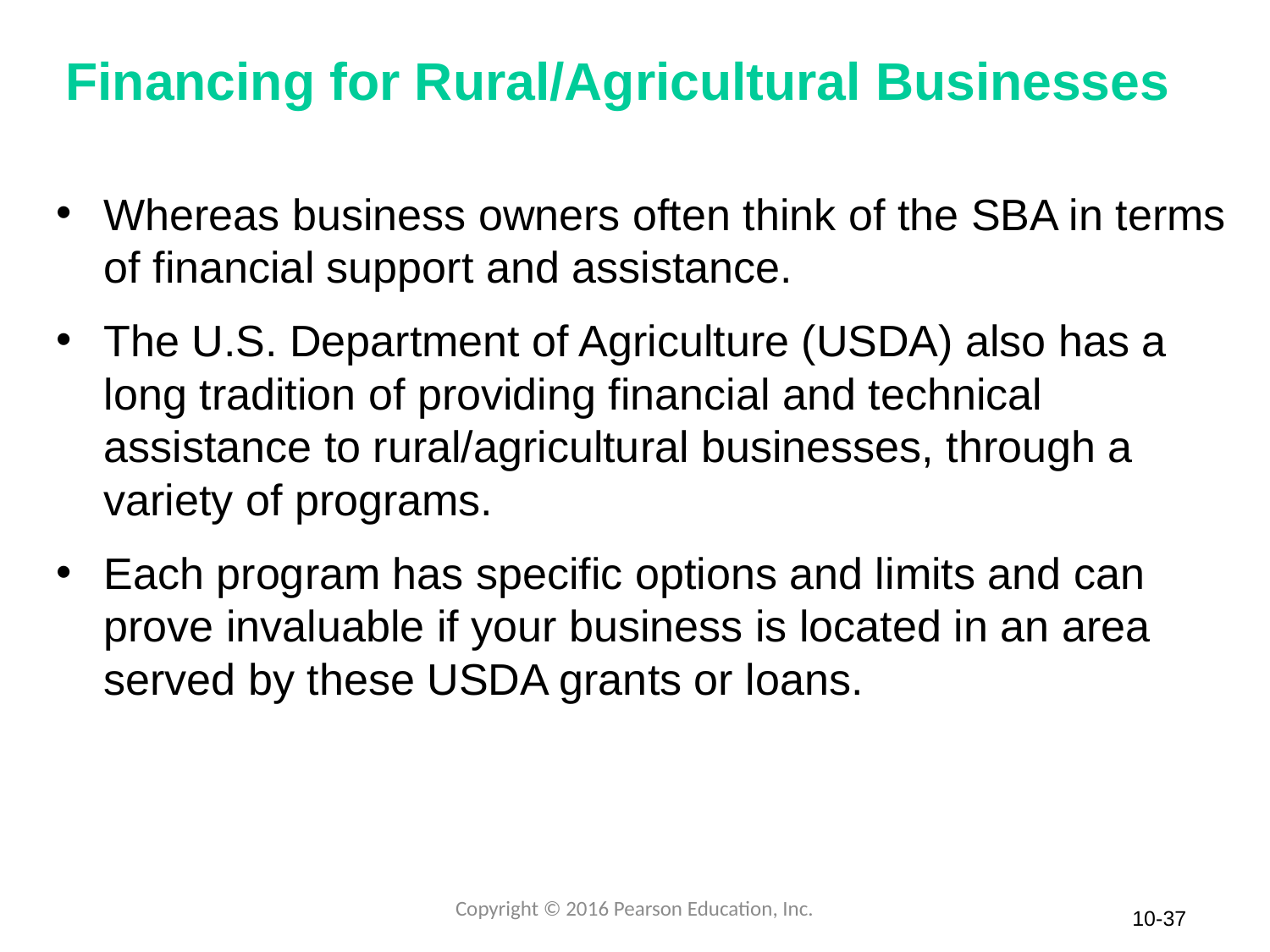

# Financing for Rural/Agricultural Businesses
Whereas business owners often think of the SBA in terms of financial support and assistance.

The U.S. Department of Agriculture (USDA) also has a long tradition of providing financial and technical assistance to rural/agricultural businesses, through a variety of programs.

Each program has specific options and limits and can prove invaluable if your business is located in an area served by these USDA grants or loans.
Copyright © 2016 Pearson Education, Inc.